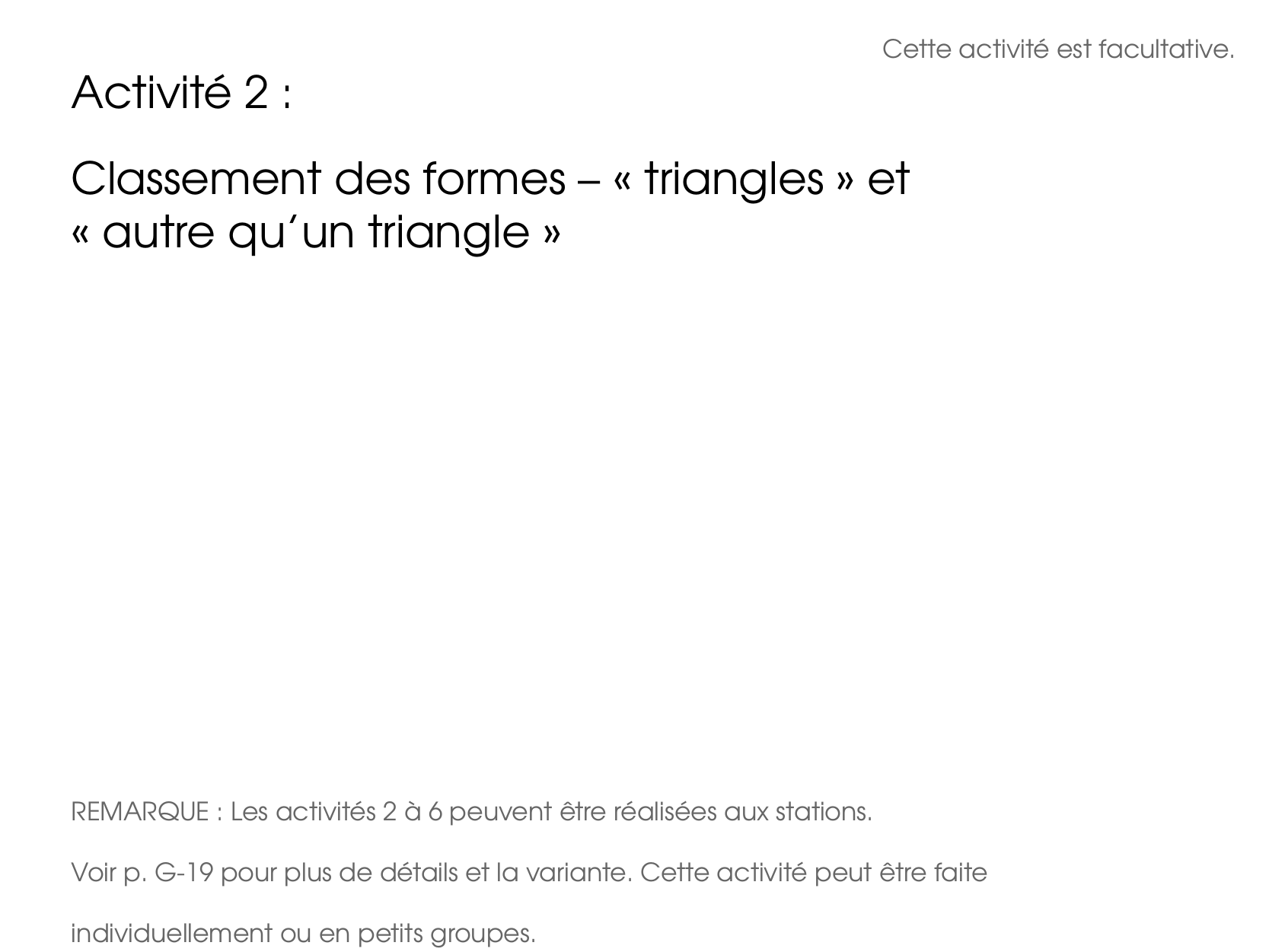

Cette activité est facultative.
Activité 2 :
Classement des formes – « triangles » et « autre qu’un triangle »
REMARQUE : Les activités 2 à 6 peuvent être réalisées aux stations.
Voir p. G-19 pour plus de détails et la variante. Cette activité peut être faite individuellement ou en petits groupes.